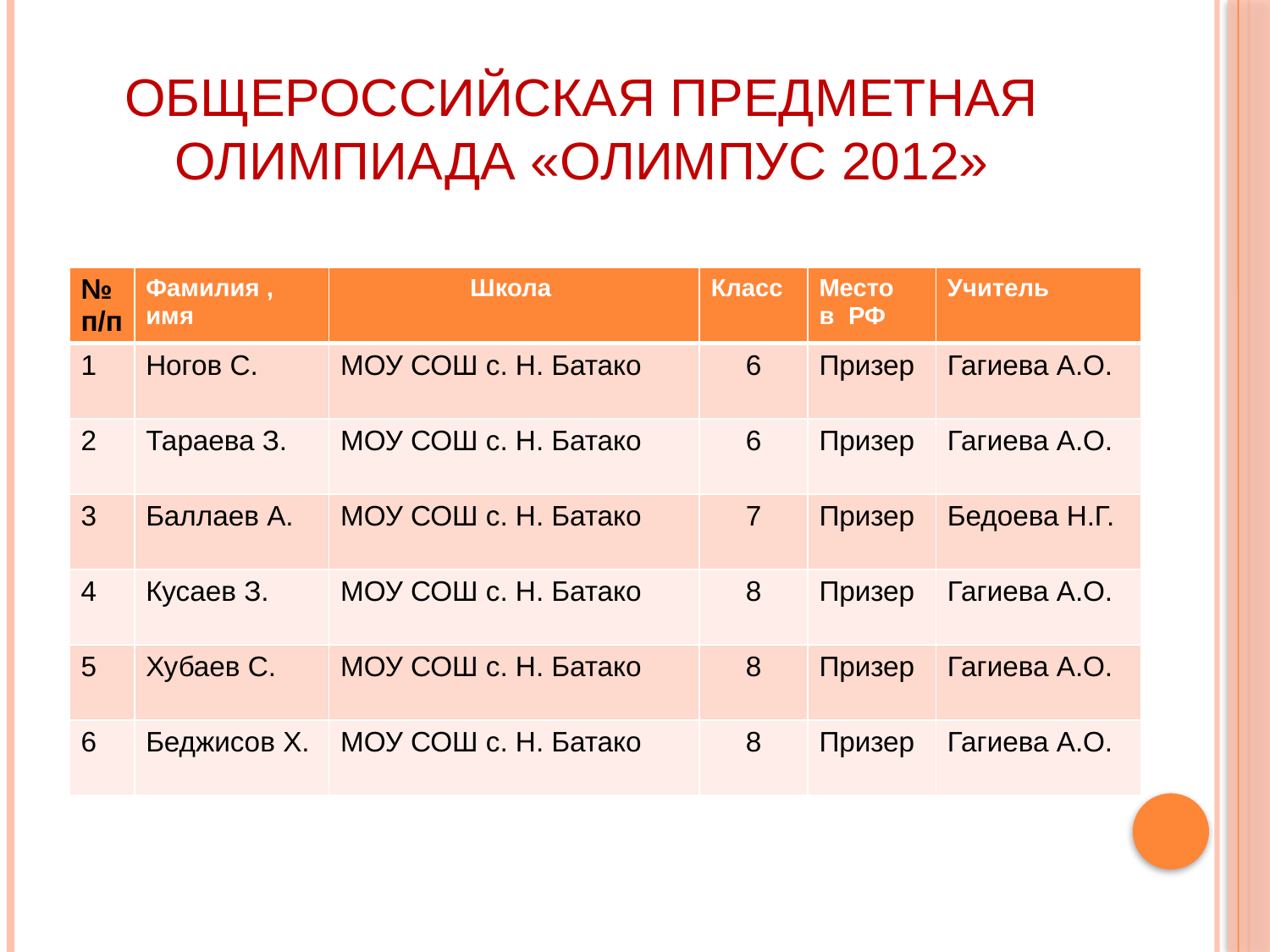

# Общероссийская предметная олимпиада «Олимпус 2012»
| № п/п | Фамилия , имя | Школа | Класс | Место в РФ | Учитель |
| --- | --- | --- | --- | --- | --- |
| 1 | Ногов С. | МОУ СОШ с. Н. Батако | 6 | Призер | Гагиева А.О. |
| 2 | Тараева З. | МОУ СОШ с. Н. Батако | 6 | Призер | Гагиева А.О. |
| 3 | Баллаев А. | МОУ СОШ с. Н. Батако | 7 | Призер | Бедоева Н.Г. |
| 4 | Кусаев З. | МОУ СОШ с. Н. Батако | 8 | Призер | Гагиева А.О. |
| 5 | Хубаев С. | МОУ СОШ с. Н. Батако | 8 | Призер | Гагиева А.О. |
| 6 | Беджисов Х. | МОУ СОШ с. Н. Батако | 8 | Призер | Гагиева А.О. |